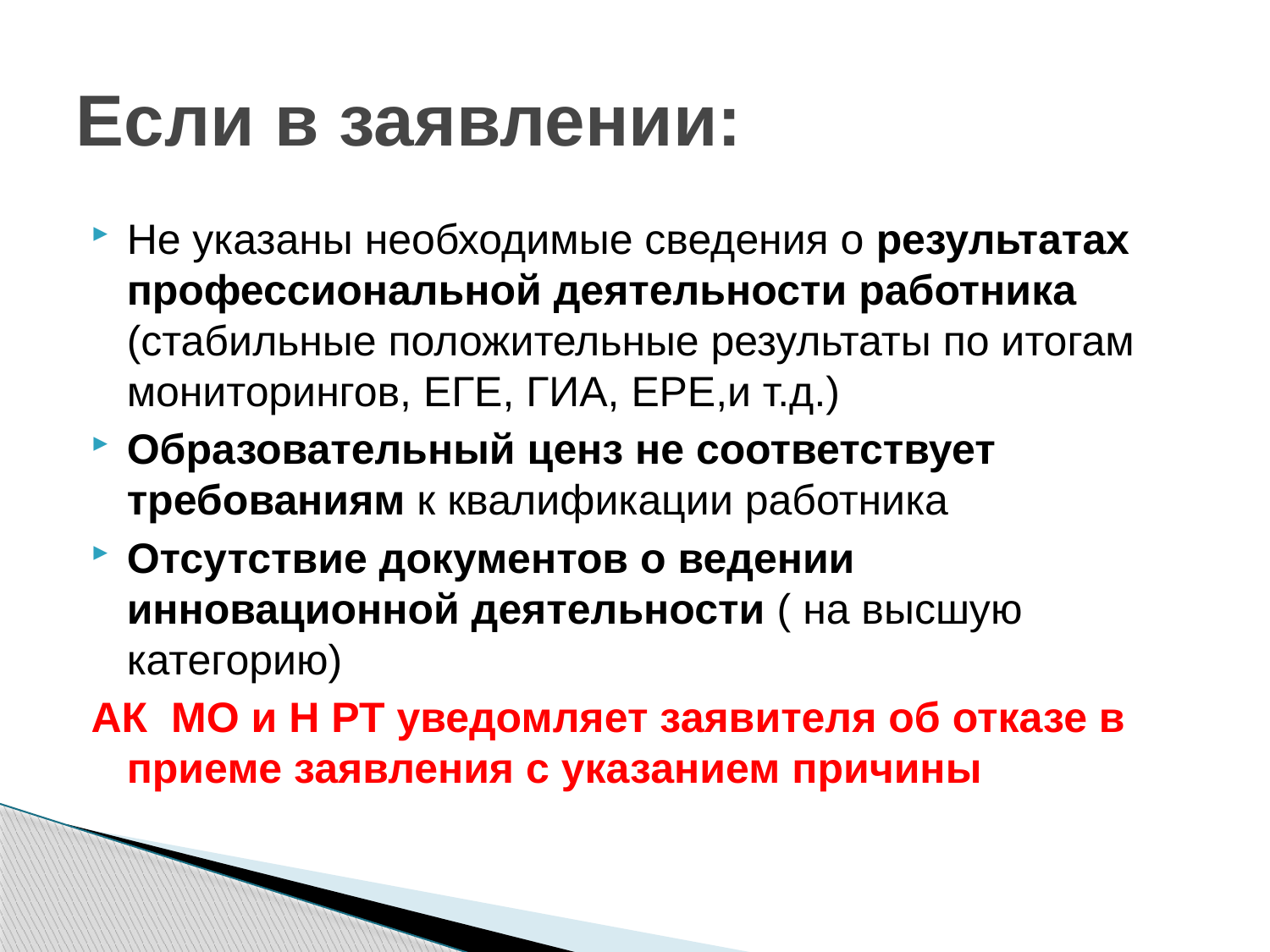

# Если в заявлении:
Не указаны необходимые сведения о результатах профессиональной деятельности работника (стабильные положительные результаты по итогам мониторингов, ЕГЕ, ГИА, ЕРЕ,и т.д.)
Образовательный ценз не соответствует требованиям к квалификации работника
Отсутствие документов о ведении  инновационной деятельности ( на высшую категорию)
АК  МО и Н РТ уведомляет заявителя об отказе в приеме заявления с указанием причины